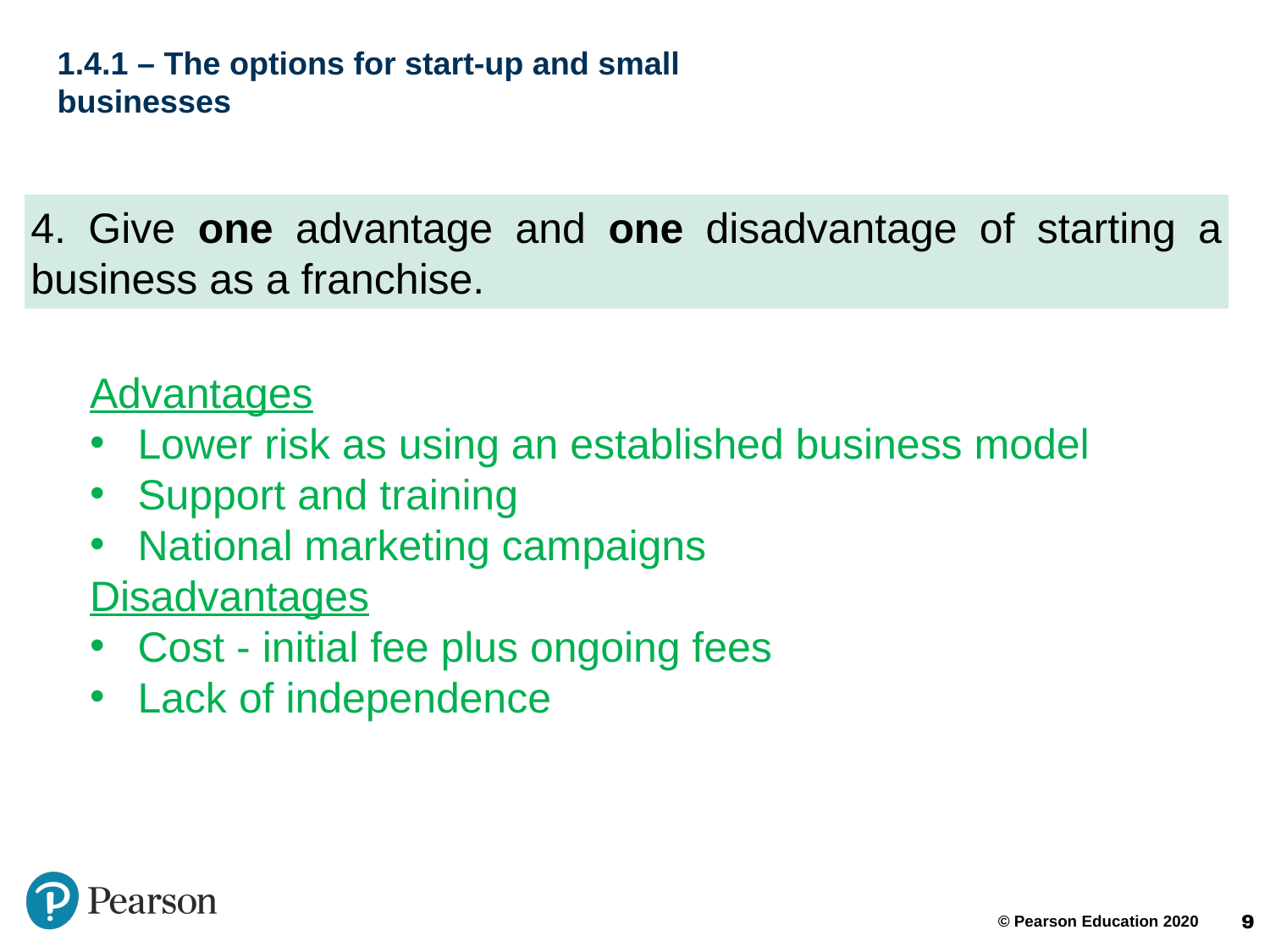

# 1.4.1 – The options for start-up and small businesses
4. Give one advantage and one disadvantage of starting a business as a franchise.
Advantages
Lower risk as using an established business model
Support and training
National marketing campaigns
Disadvantages
Cost - initial fee plus ongoing fees
Lack of independence
9